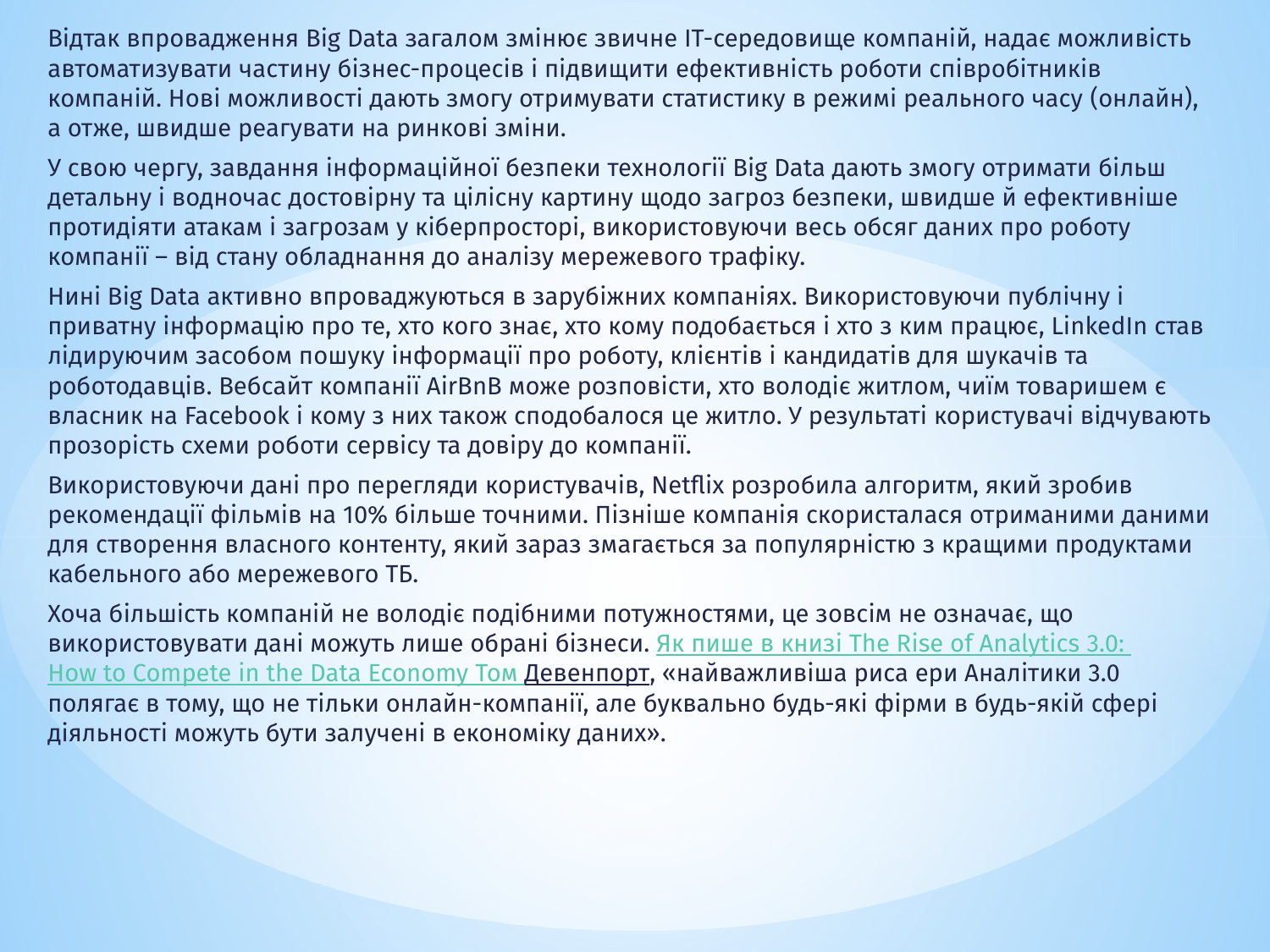

Відтак впровадження Big Data загалом змінює звичне ІТ-середовище компаній, надає можливість автоматизувати частину бізнес-процесів і підвищити ефективність роботи співробітників компаній. Нові можливості дають змогу отримувати статистику в режимі реального часу (онлайн), а отже, швидше реагувати на ринкові зміни.
У свою чергу, завдання інформаційної безпеки технології Big Data дають змогу отримати більш детальну і водночас достовірну та цілісну картину щодо загроз безпеки, швидше й ефективніше протидіяти атакам і загрозам у кіберпросторі, використовуючи весь обсяг даних про роботу компанії – від стану обладнання до аналізу мережевого трафіку.
Нині Big Data активно впроваджуються в зарубіжних компаніях. Використовуючи публічну і приватну інформацію про те, хто кого знає, хто кому подобається і хто з ким працює, LinkedIn став лідируючим засобом пошуку інформації про роботу, клієнтів і кандидатів для шукачів та роботодавців. Вебсайт компанії AirBnB може розповісти, хто володіє житлом, чиїм товаришем є власник на Facebook і кому з них також сподобалося це житло. У результаті користувачі відчувають прозорість схеми роботи сервісу та довіру до компанії.
Використовуючи дані про перегляди користувачів, Netflix розробила алгоритм, який зробив рекомендації фільмів на 10% більше точними. Пізніше компанія скористалася отриманими даними для створення власного контенту, який зараз змагається за популярністю з кращими продуктами кабельного або мережевого ТБ.
Хоча більшість компаній не володіє подібними потужностями, це зовсім не означає, що використовувати дані можуть лише обрані бізнеси. Як пише в книзі The Rise of Analytics 3.0: How to Compete in the Data Economy Том Девенпорт, «найважливіша риса ери Аналітики 3.0 полягає в тому, що не тільки онлайн-компанії, але буквально будь-які фірми в будь-якій сфері діяльності можуть бути залучені в економіку даних».